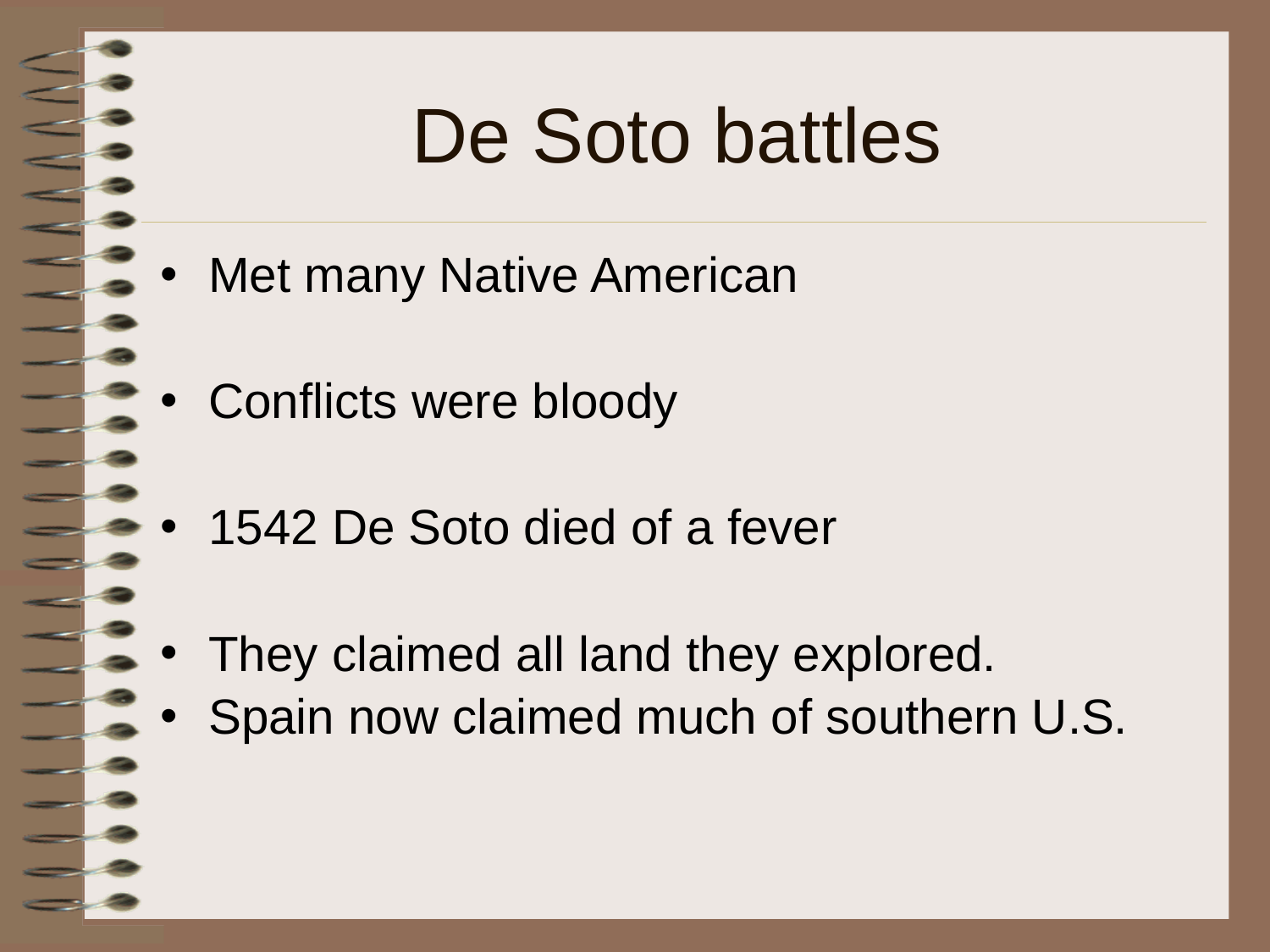

# De Soto battles
Met many Native American

Conflicts were bloody

1542 De Soto died of a fever

They claimed all land they explored.
Spain now claimed much of southern U.S.